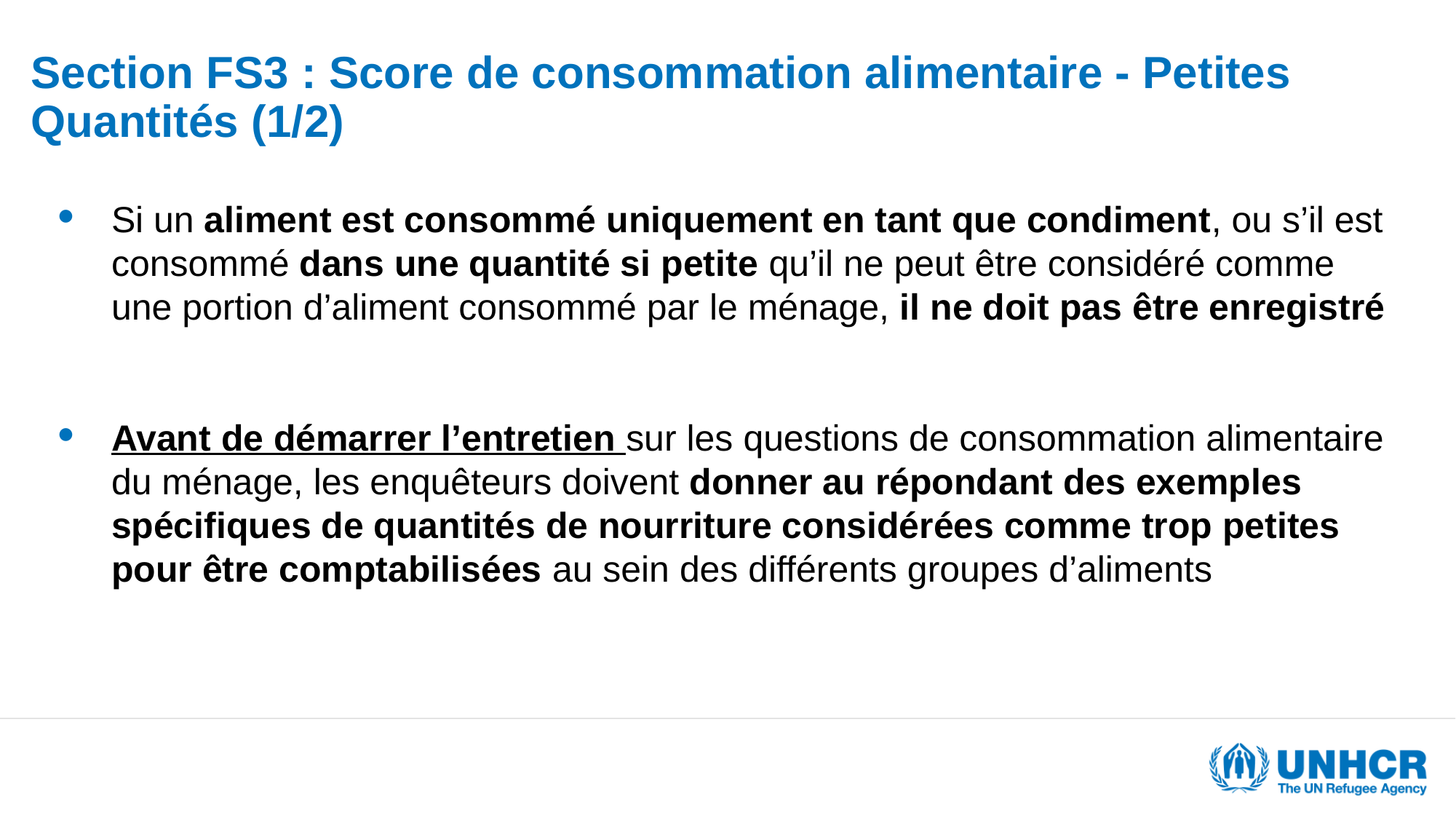

# Section FS3 : Score de consommation alimentaire - Petites Quantités (1/2)
Si un aliment est consommé uniquement en tant que condiment, ou s’il est consommé dans une quantité si petite qu’il ne peut être considéré comme une portion d’aliment consommé par le ménage, il ne doit pas être enregistré

Avant de démarrer l’entretien sur les questions de consommation alimentaire du ménage, les enquêteurs doivent donner au répondant des exemples spécifiques de quantités de nourriture considérées comme trop petites pour être comptabilisées au sein des différents groupes d’aliments